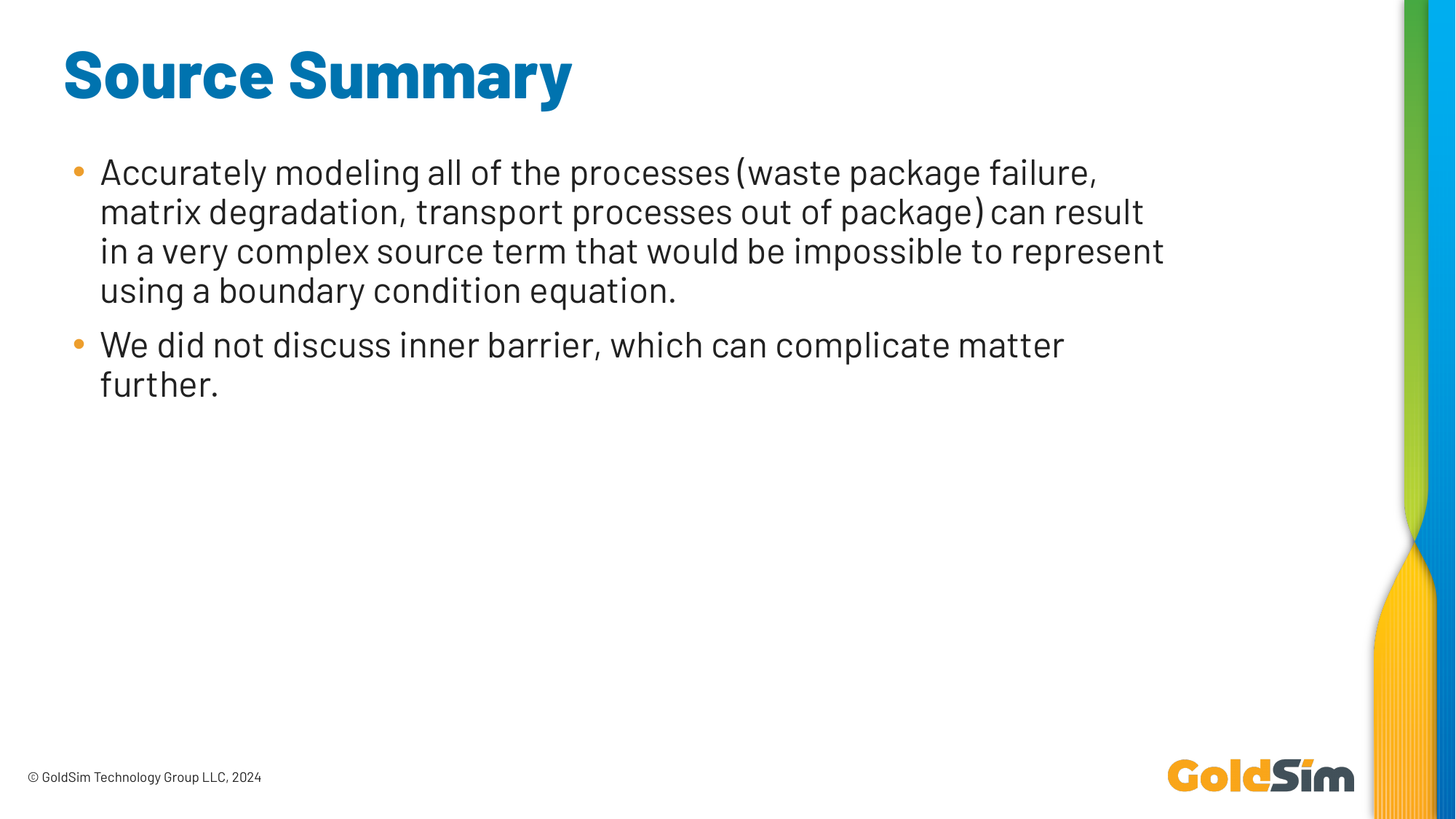

# Source Summary
Accurately modeling all of the processes (waste package failure, matrix degradation, transport processes out of package) can result in a very complex source term that would be impossible to represent using a boundary condition equation.
We did not discuss inner barrier, which can complicate matter further.

© GoldSim Technology Group LLC, 2024